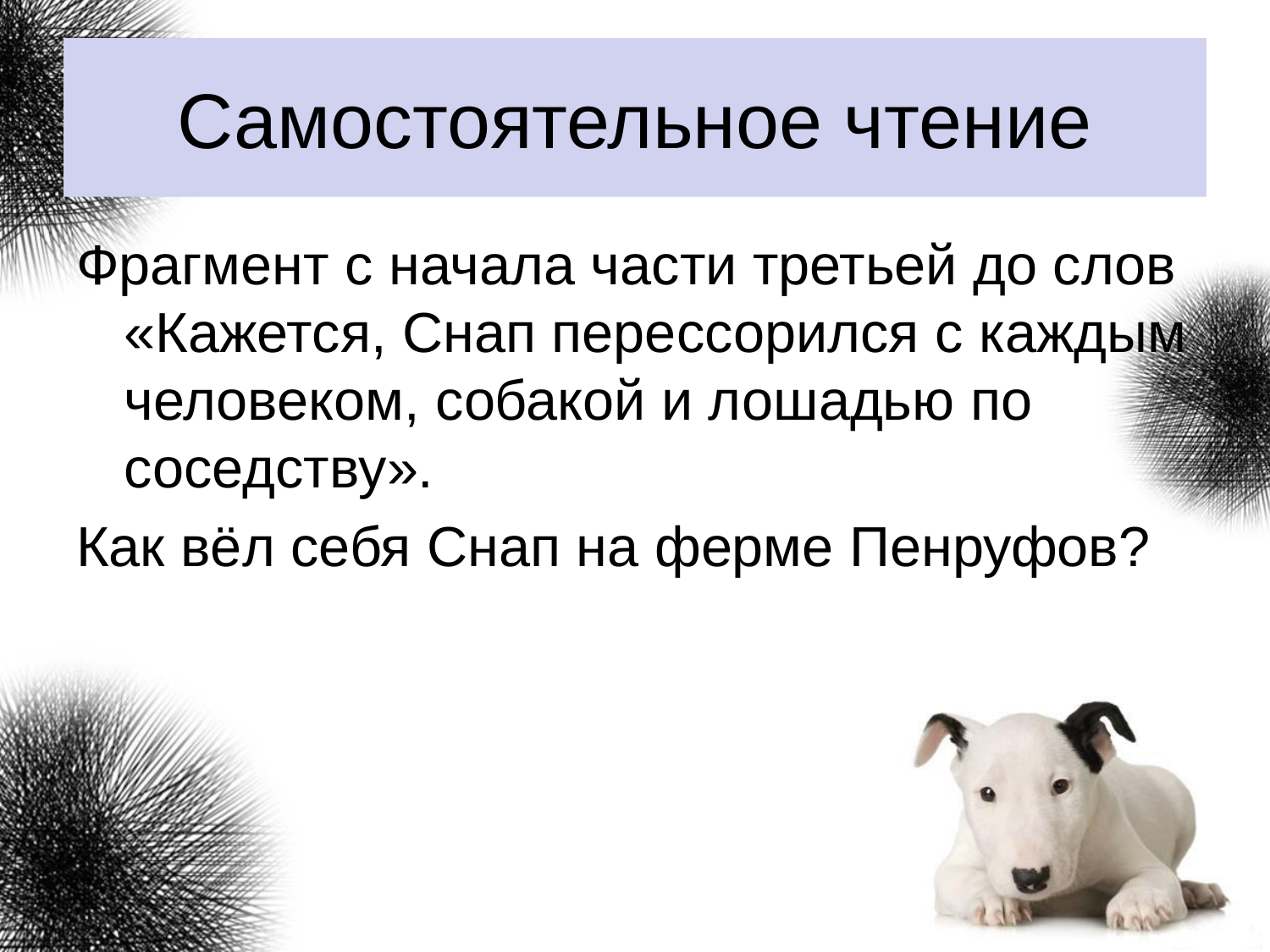

# Самостоятельное чтение
Фрагмент с начала части третьей до слов «Кажется, Снап перессорился с каждым человеком, собакой и лошадью по соседству».
Как вёл себя Снап на ферме Пенруфов?